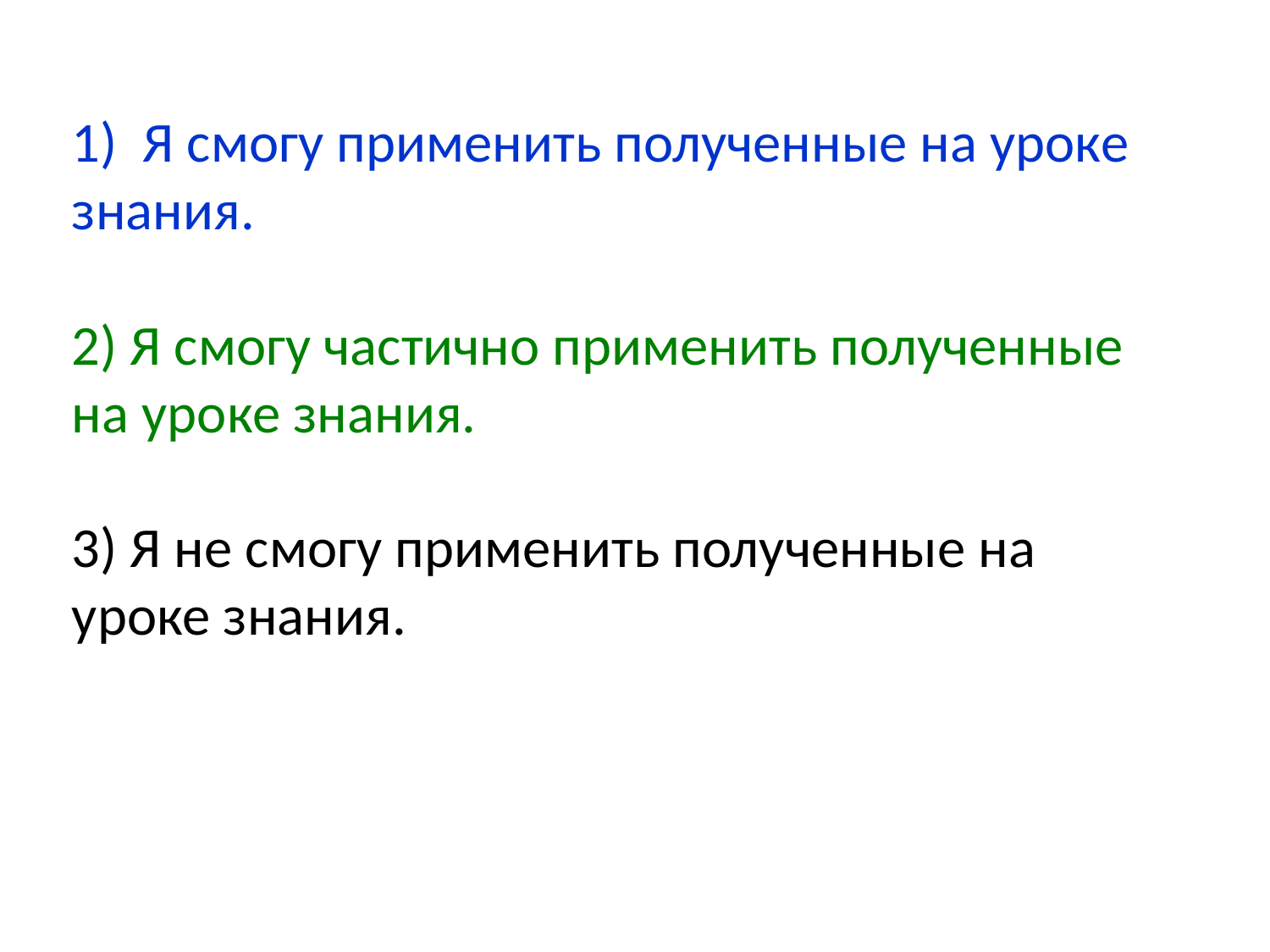

1)  Я смогу применить полученные на уроке знания.

2) Я смогу частично применить полученные на уроке знания.

3) Я не смогу применить полученные на уроке знания.